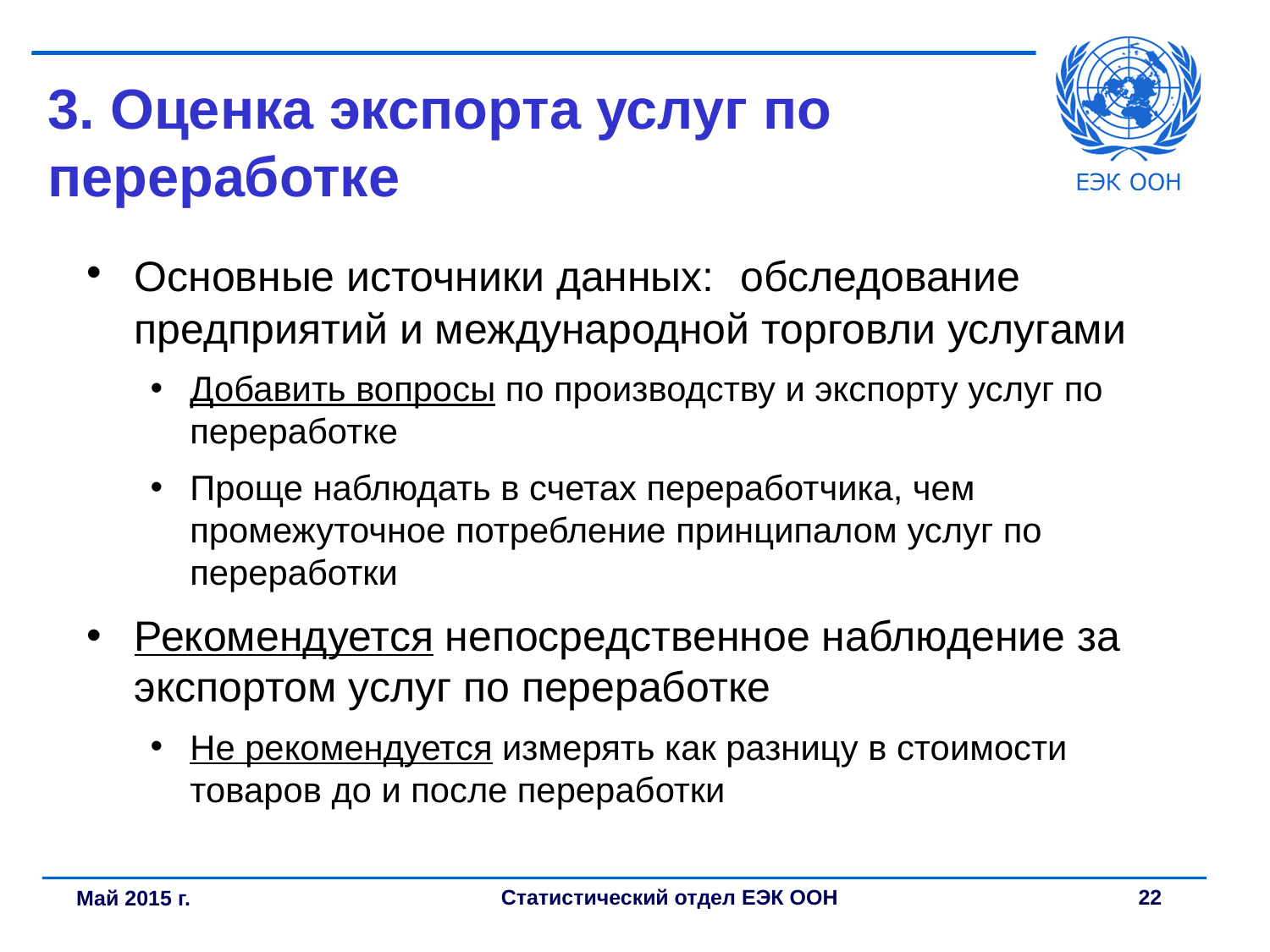

# 3. Оценка экспорта услуг по переработке
Основные источники данных:  обследование предприятий и международной торговли услугами
Добавить вопросы по производству и экспорту услуг по переработке
Проще наблюдать в счетах переработчика, чем промежуточное потребление принципалом услуг по переработки
Рекомендуется непосредственное наблюдение за экспортом услуг по переработке
Не рекомендуется измерять как разницу в стоимости товаров до и после переработки
Май 2015 г.